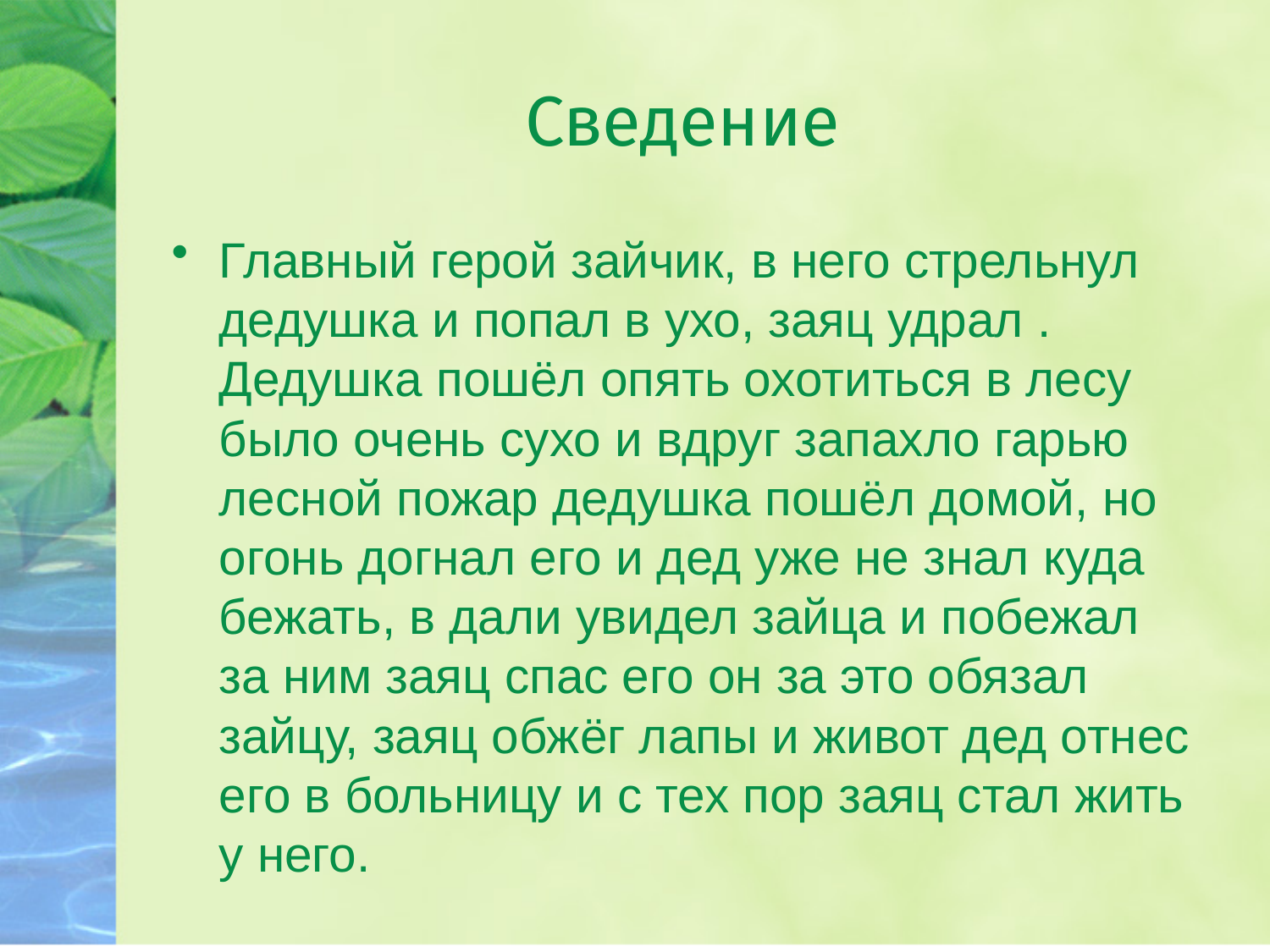

# Сведение
Главный герой зайчик, в него стрельнул дедушка и попал в ухо, заяц удрал . Дедушка пошёл опять охотиться в лесу было очень сухо и вдруг запахло гарью лесной пожар дедушка пошёл домой, но огонь догнал его и дед уже не знал куда бежать, в дали увидел зайца и побежал за ним заяц спас его он за это обязал зайцу, заяц обжёг лапы и живот дед отнес его в больницу и с тех пор заяц стал жить у него.